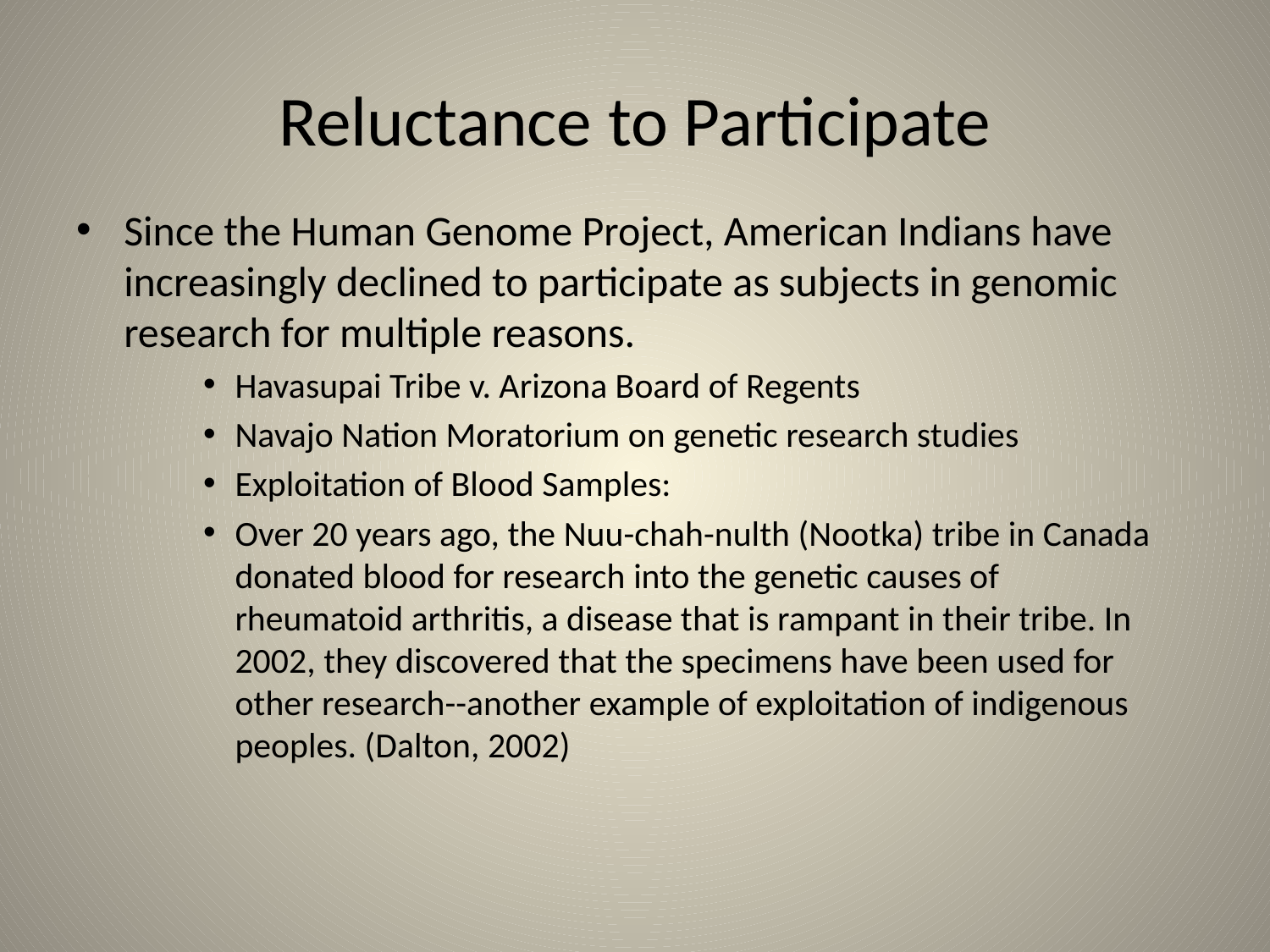

# Reluctance to Participate
Since the Human Genome Project, American Indians have increasingly declined to participate as subjects in genomic research for multiple reasons.
Havasupai Tribe v. Arizona Board of Regents
Navajo Nation Moratorium on genetic research studies
Exploitation of Blood Samples:
Over 20 years ago, the Nuu-chah-nulth (Nootka) tribe in Canada donated blood for research into the genetic causes of rheumatoid arthritis, a disease that is rampant in their tribe. In 2002, they discovered that the specimens have been used for other research--another example of exploitation of indigenous peoples. (Dalton, 2002)